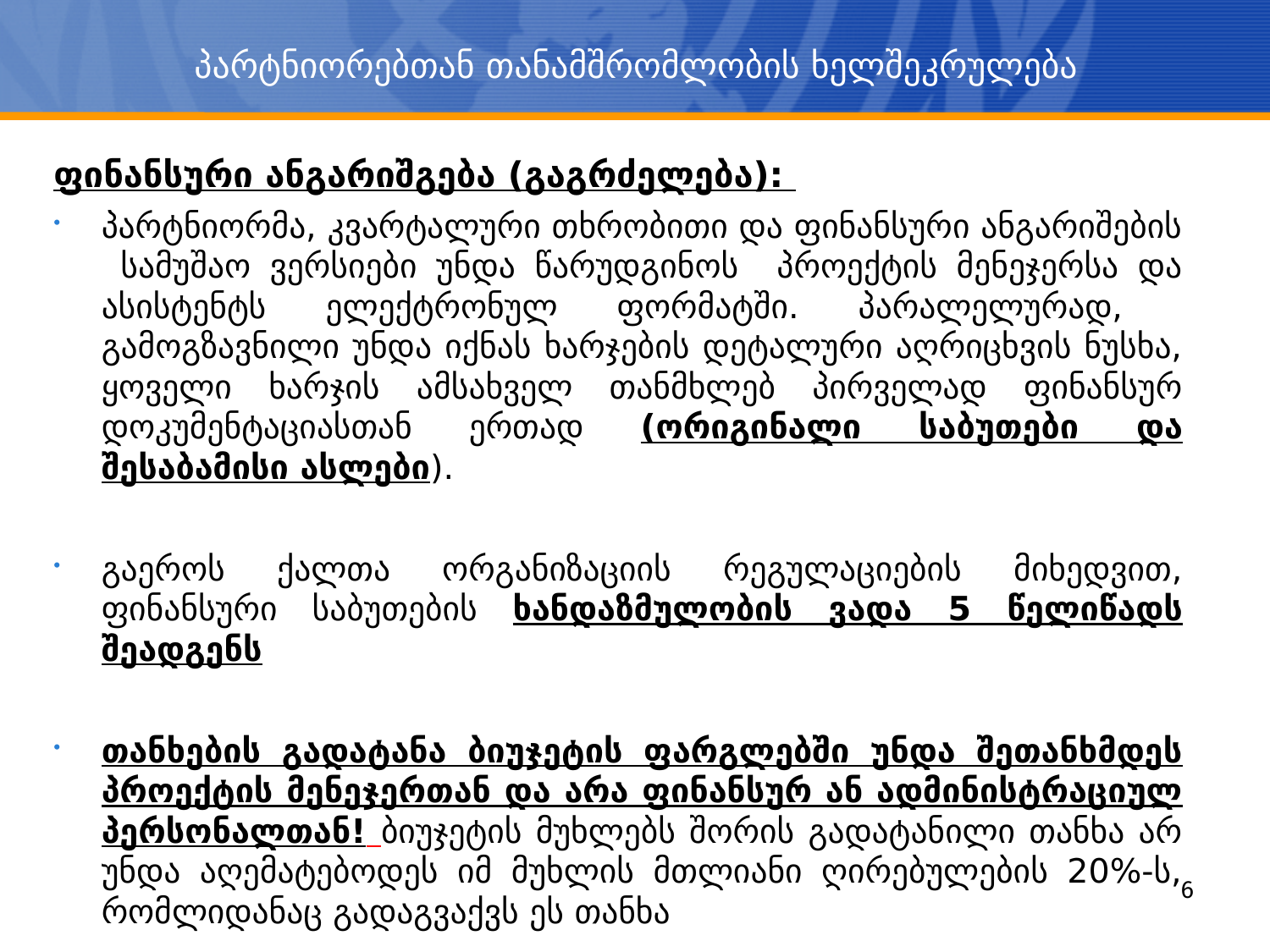

# პარტნიორებთან თანამშრომლობის ხელშეკრულება
ფინანსური ანგარიშგება (გაგრძელება):
პარტნიორმა, კვარტალური თხრობითი და ფინანსური ანგარიშების  სამუშაო ვერსიები უნდა წარუდგინოს  პროექტის მენეჯერსა და ასისტენტს ელექტრონულ ფორმატში. პარალელურად,  გამოგზავნილი უნდა იქნას ხარჯების დეტალური აღრიცხვის ნუსხა, ყოველი ხარჯის ამსახველ თანმხლებ პირველად ფინანსურ დოკუმენტაციასთან ერთად (ორიგინალი საბუთები და შესაბამისი ასლები).

გაეროს ქალთა ორგანიზაციის რეგულაციების მიხედვით, ფინანსური საბუთების ხანდაზმულობის ვადა 5 წელიწადს შეადგენს

თანხების გადატანა ბიუჯეტის ფარგლებში უნდა შეთანხმდეს პროექტის მენეჯერთან და არა ფინანსურ ან ადმინისტრაციულ პერსონალთან! ბიუჯეტის მუხლებს შორის გადატანილი თანხა არ უნდა აღემატებოდეს იმ მუხლის მთლიანი ღირებულების 20%-ს, რომლიდანაც გადაგვაქვს ეს თანხა

6